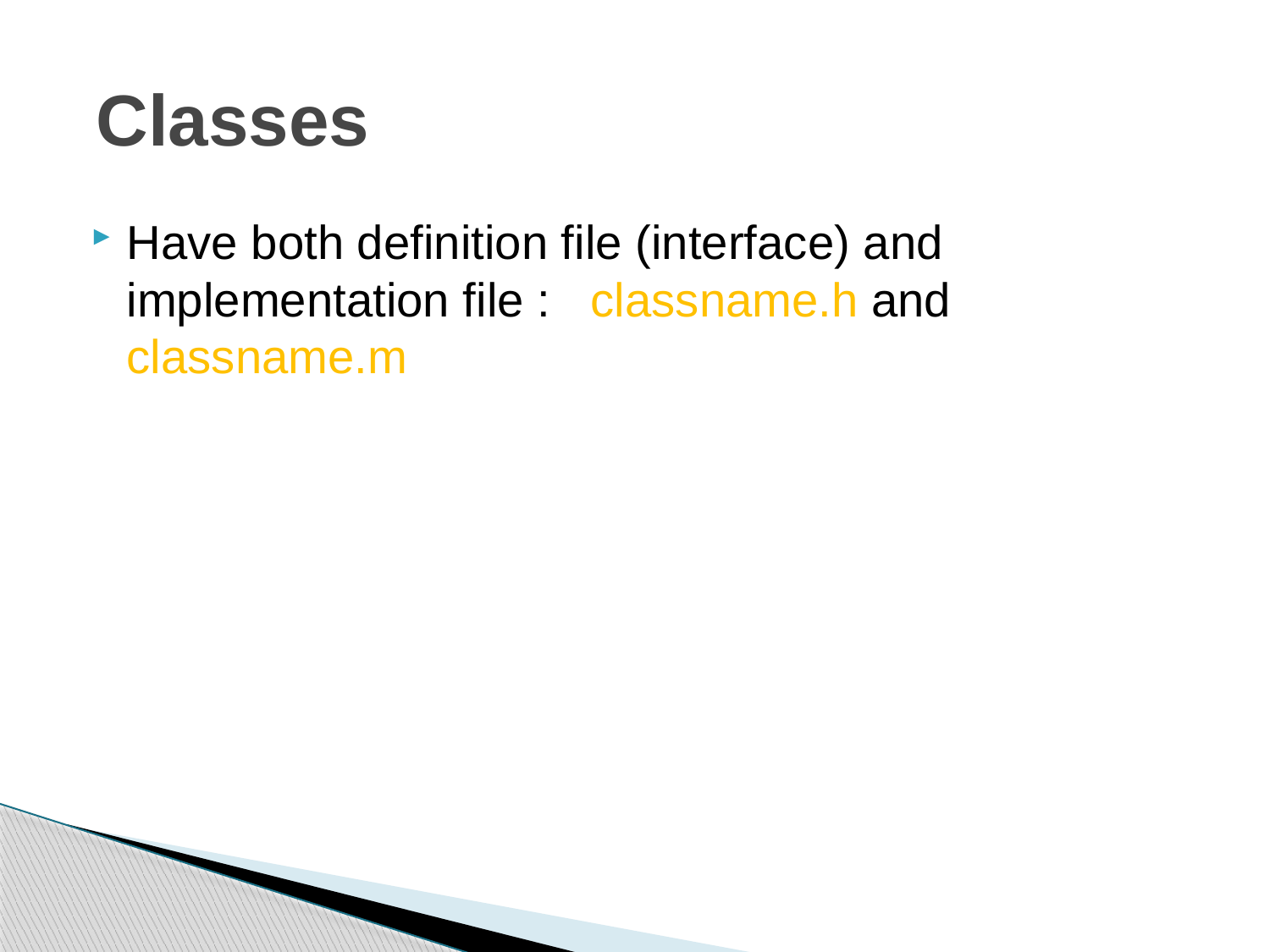

# Classes
Have both definition file (interface) and implementation file :   classname.h and classname.m